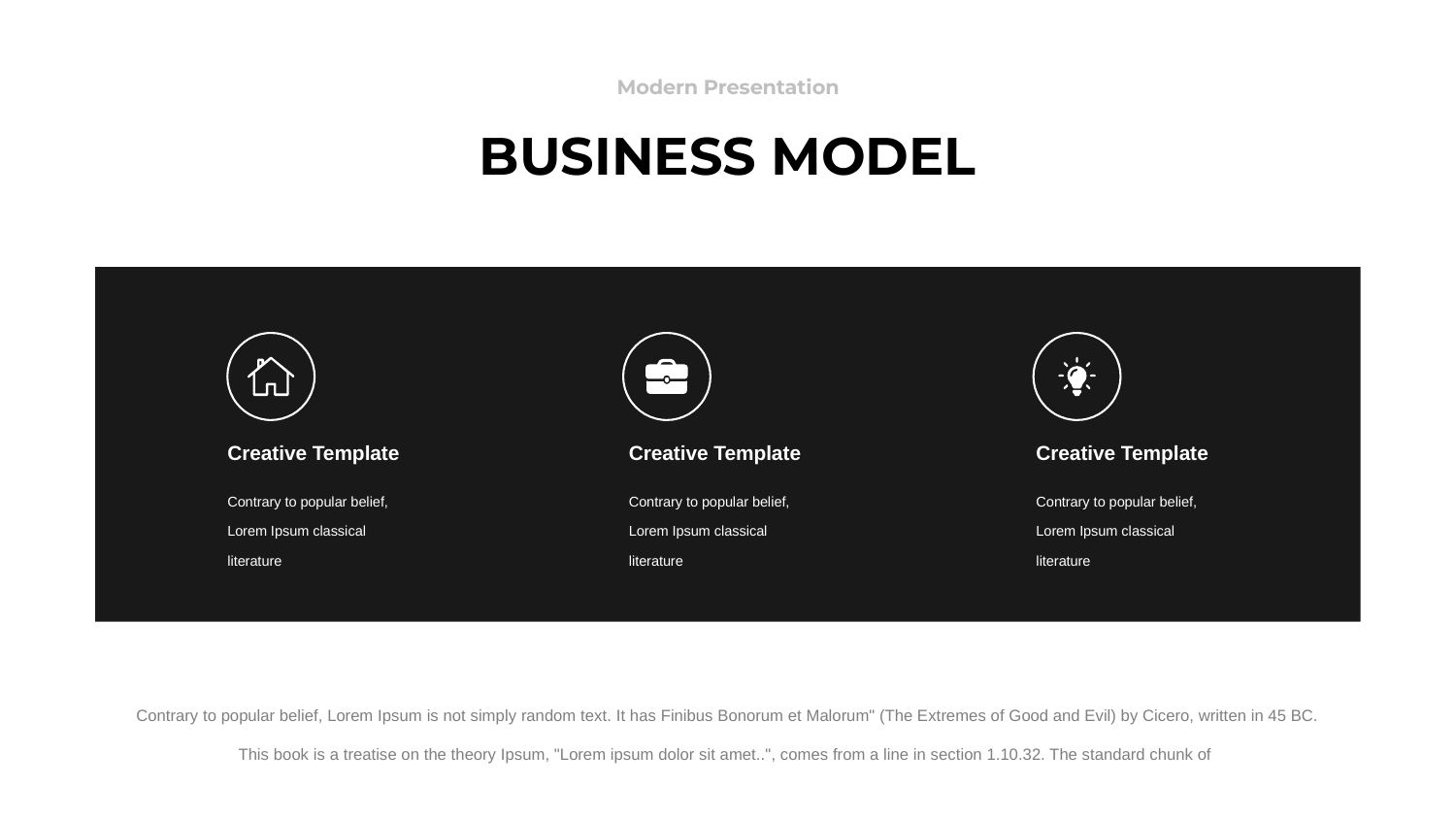

Modern Presentation
BUSINESS MODEL

Creative Template
Contrary to popular belief, Lorem Ipsum classical literature

Creative Template
Contrary to popular belief, Lorem Ipsum classical literature

Creative Template
Contrary to popular belief, Lorem Ipsum classical literature
Contrary to popular belief, Lorem Ipsum is not simply random text. It has Finibus Bonorum et Malorum" (The Extremes of Good and Evil) by Cicero, written in 45 BC. This book is a treatise on the theory Ipsum, "Lorem ipsum dolor sit amet..", comes from a line in section 1.10.32. The standard chunk of